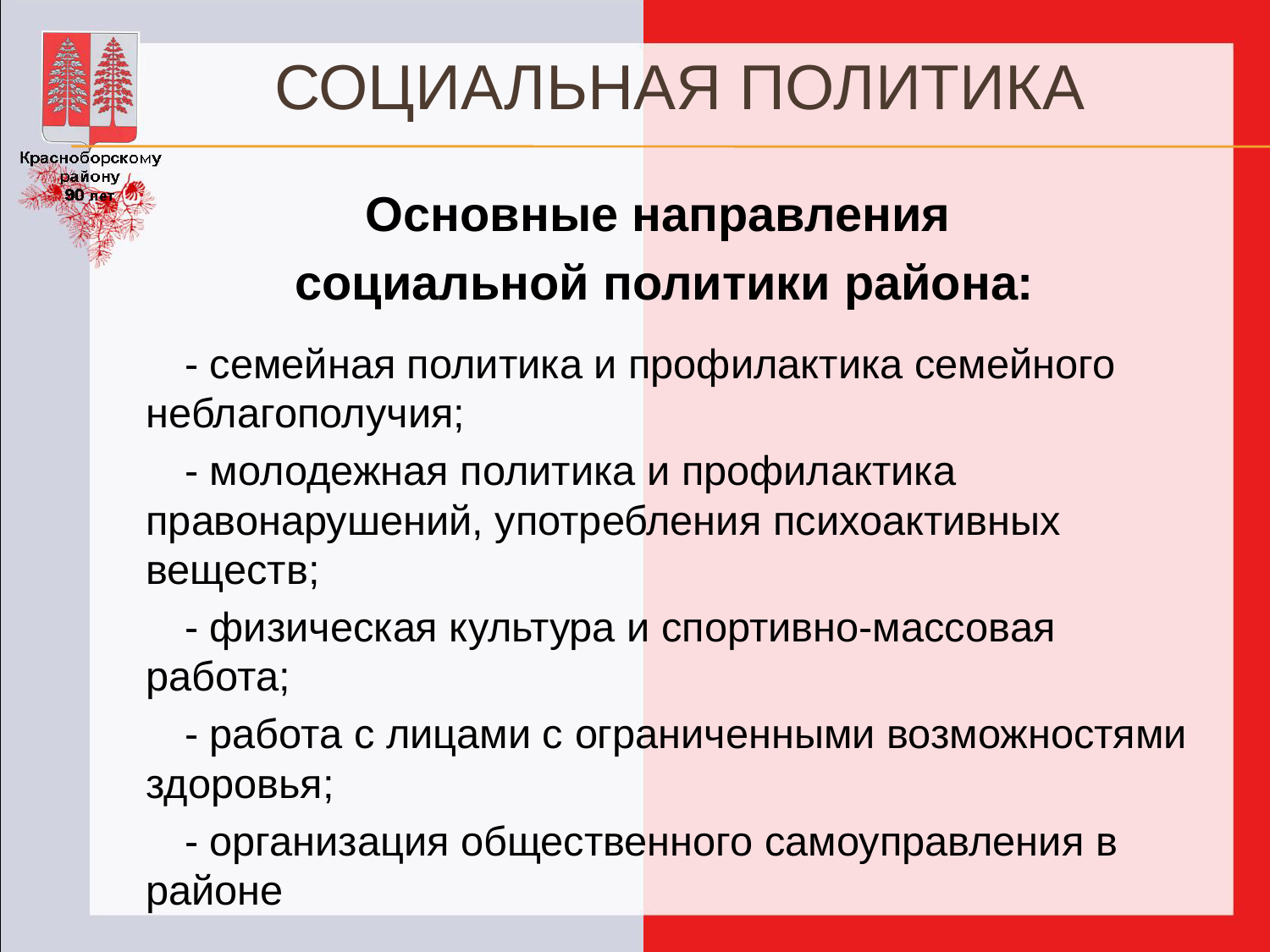

# СОЦИАЛЬНАЯ ПОЛИТИКА
Основные направления
социальной политики района:

- семейная политика и профилактика семейного неблагополучия;
- молодежная политика и профилактика правонарушений, употребления психоактивных веществ;
- физическая культура и спортивно-массовая работа;
- работа с лицами с ограниченными возможностями здоровья;
- организация общественного самоуправления в районе